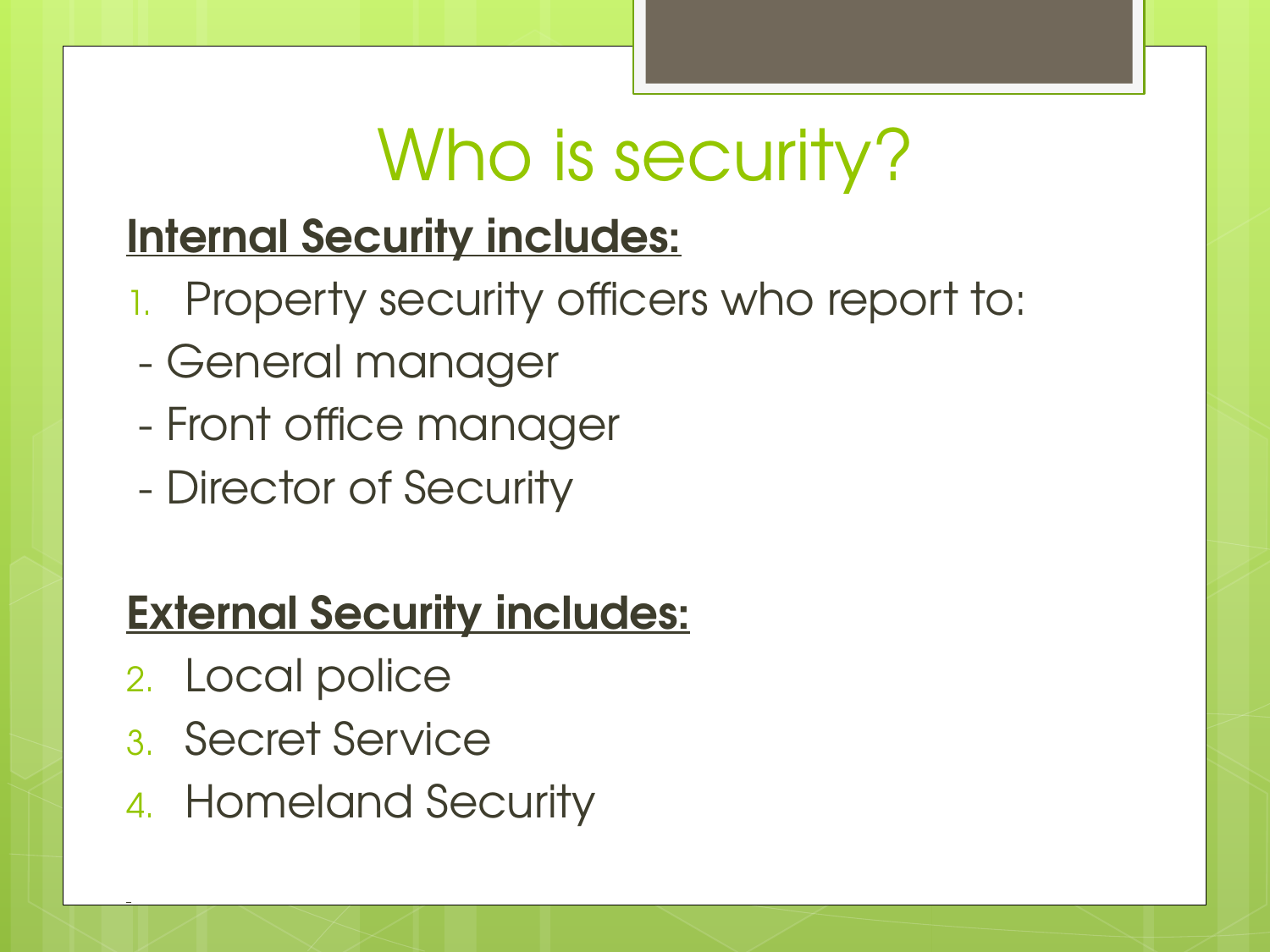

# Who is security?
Internal Security includes:
Property security officers who report to:
 - General manager
 - Front office manager
 - Director of Security

External Security includes:
Local police
Secret Service
Homeland Security